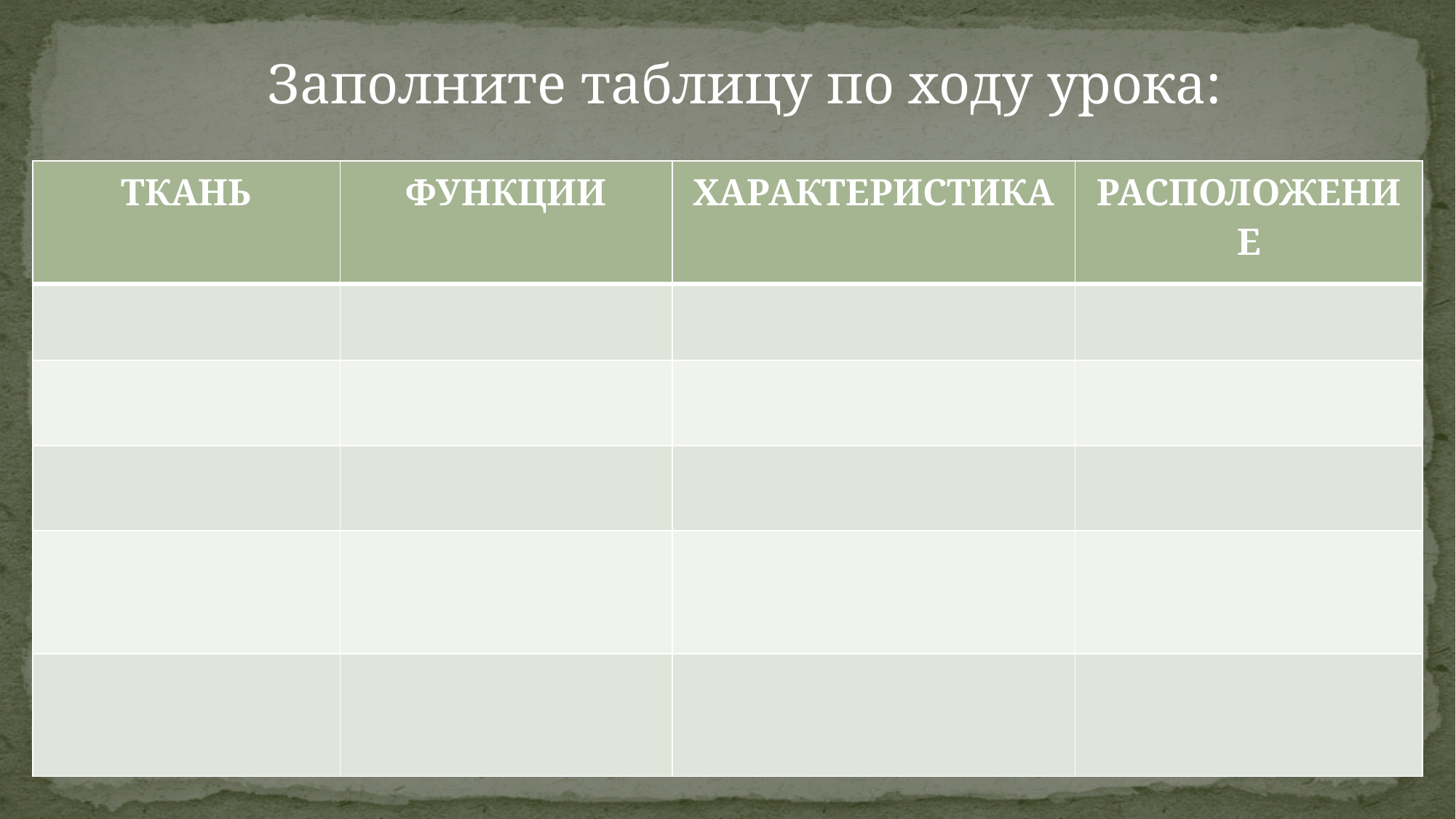

Заполните таблицу по ходу урока:
| ТКАНЬ | ФУНКЦИИ | ХАРАКТЕРИСТИКА | РАСПОЛОЖЕНИЕ |
| --- | --- | --- | --- |
|  |  |  |  |
|  |  |  |  |
|  |  |  |  |
|  |  |  |  |
|  |  |  |  |